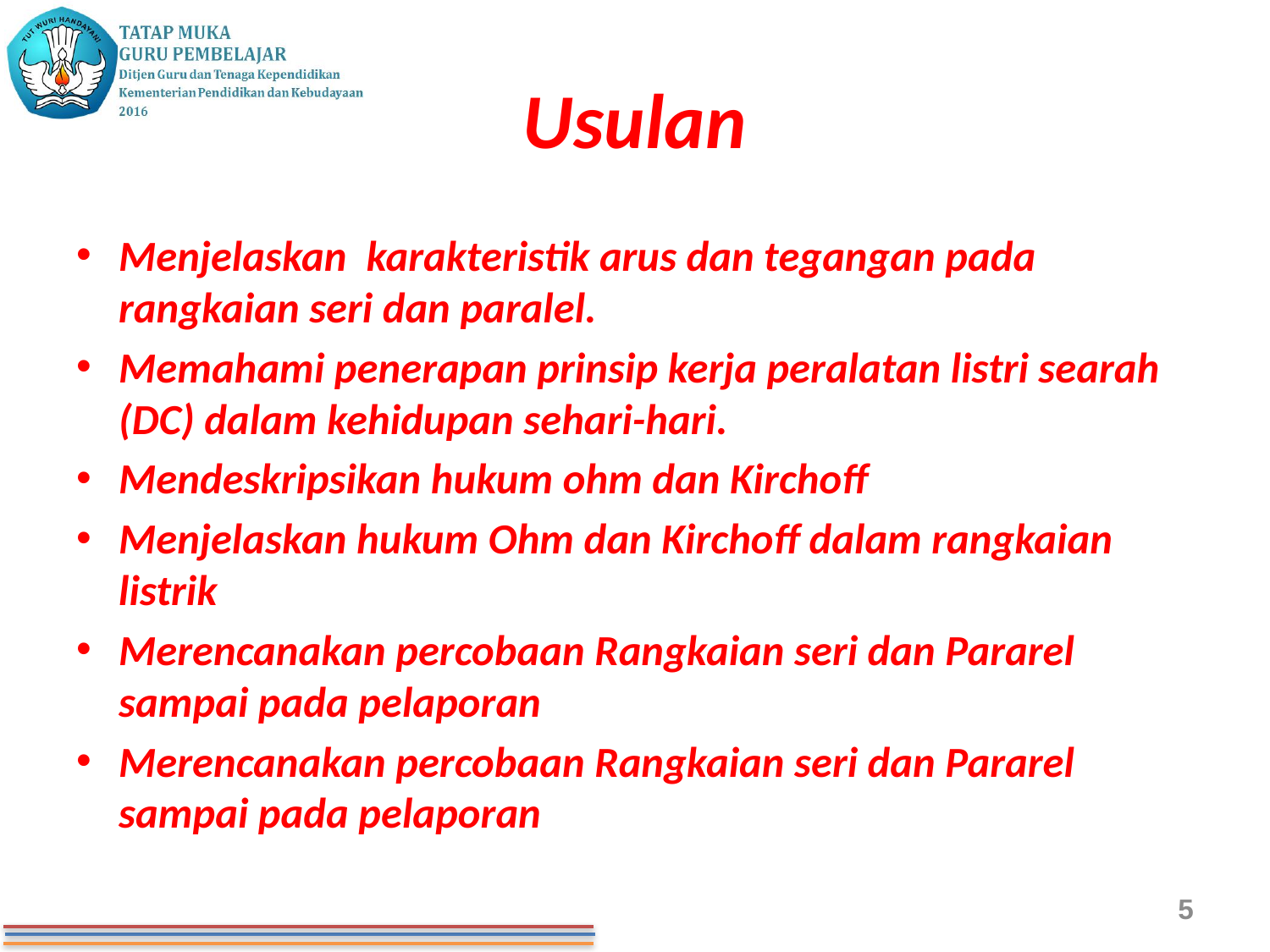

# Usulan
Menjelaskan  karakteristik arus dan tegangan pada rangkaian seri dan paralel.
Memahami penerapan prinsip kerja peralatan listri searah (DC) dalam kehidupan sehari-hari.
Mendeskripsikan hukum ohm dan Kirchoff
Menjelaskan hukum Ohm dan Kirchoff dalam rangkaian listrik
Merencanakan percobaan Rangkaian seri dan Pararel sampai pada pelaporan
Merencanakan percobaan Rangkaian seri dan Pararel sampai pada pelaporan
5